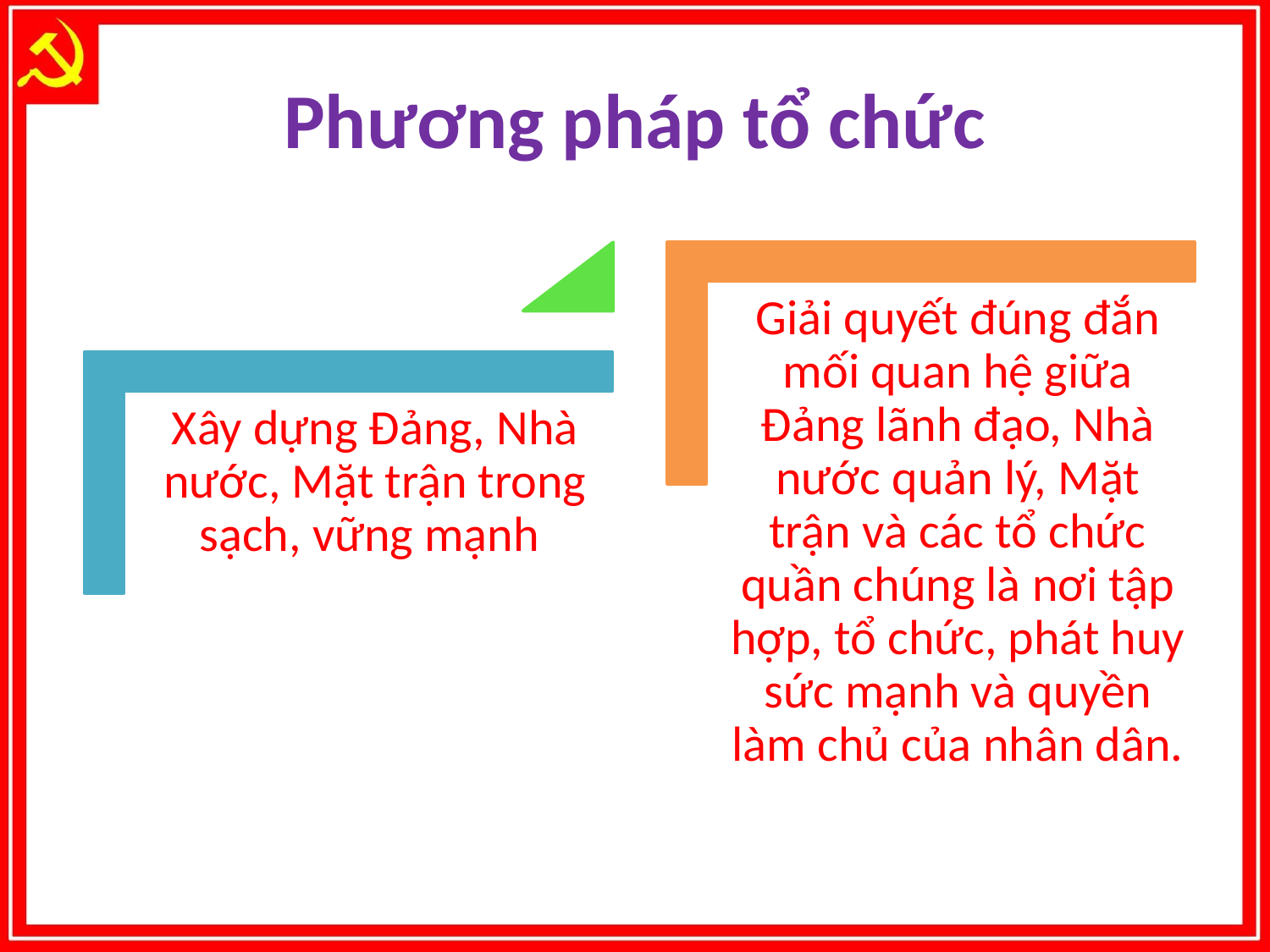

# Phương pháp tổ chức

Giải quyết đúng đắn mối quan hệ giữa Đảng lãnh đạo, Nhà nước quản lý, Mặt trận và các tổ chức quần chúng là nơi tập hợp, tổ chức, phát huy sức mạnh và quyền làm chủ của nhân dân.

Xây dựng Đảng, Nhà nước, Mặt trận trong sạch, vững mạnh